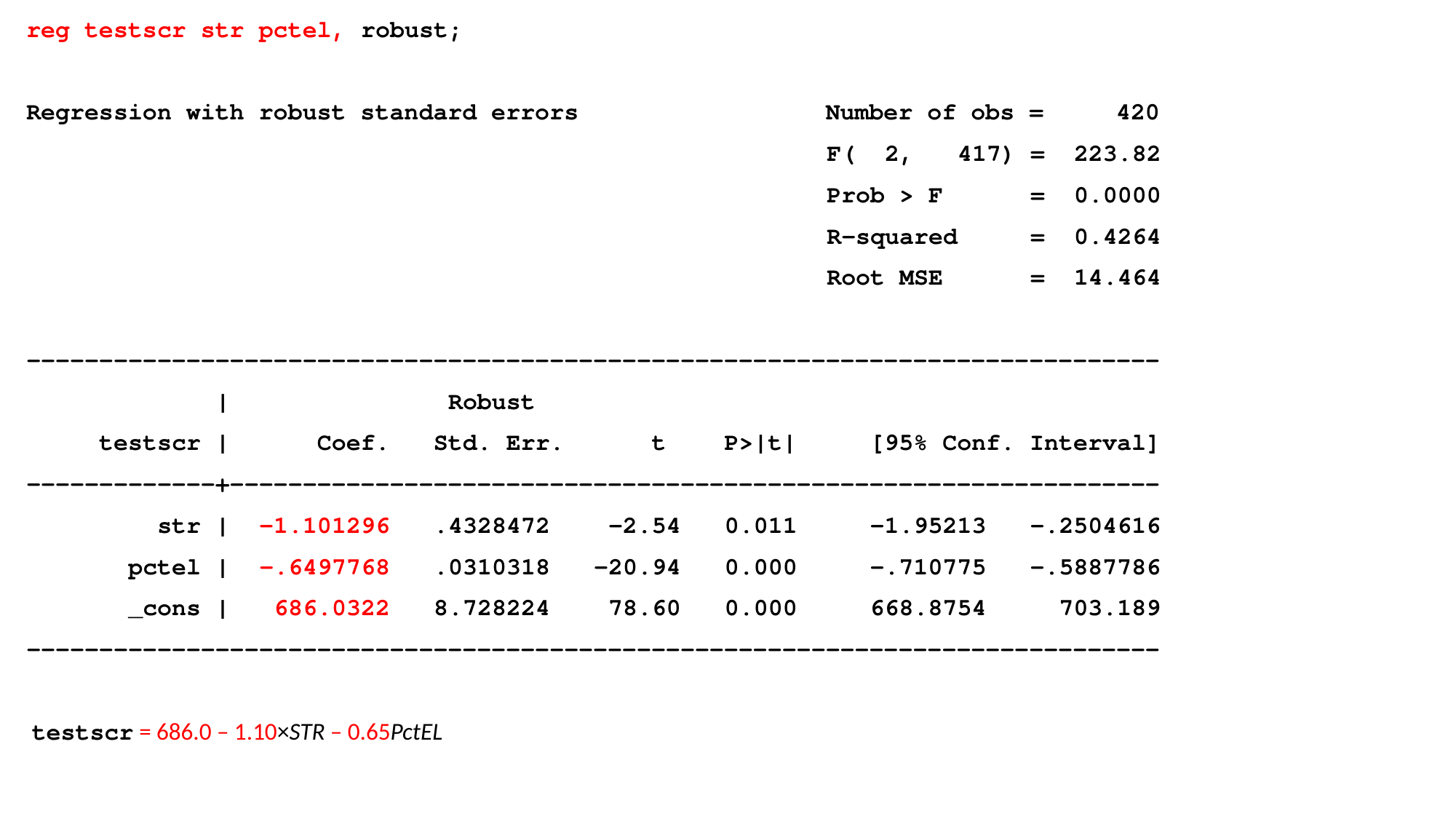

reg testscr str pctel, robust;

Regression with robust standard errors                 Number of obs =     420
                                                       F(  2,   417) =  223.82
                                                       Prob > F      =  0.0000
                                                       R-squared     =  0.4264
                                                       Root MSE      =  14.464

------------------------------------------------------------------------------
             |               Robust
     testscr |      Coef.   Std. Err.      t    P>|t|     [95% Conf. Interval]
-------------+----------------------------------------------------------------
         str |  -1.101296   .4328472    -2.54   0.011     -1.95213   -.2504616
       pctel |  -.6497768   .0310318   -20.94   0.000     -.710775   -.5887786
       _cons |   686.0322   8.728224    78.60   0.000     668.8754     703.189
------------------------------------------------------------------------------

 testscr = 686.0 – 1.10×STR – 0.65PctEL